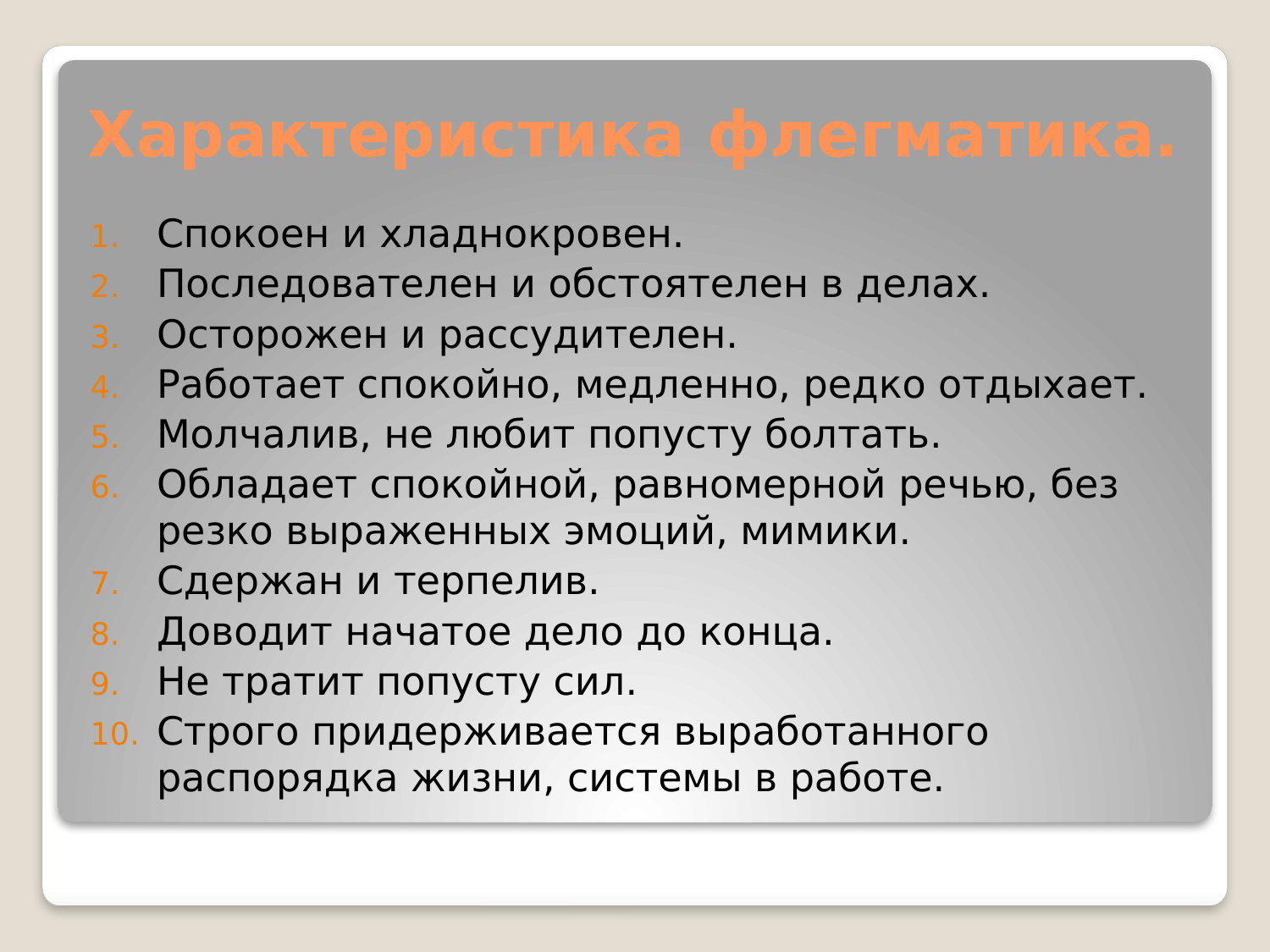

# Характеристика флегматика.
Спокоен и хладнокровен.
Последователен и обстоятелен в делах.
Осторожен и рассудителен.
Работает спокойно, медленно, редко отдыхает.
Молчалив, не любит попусту болтать.
Обладает спокойной, равномерной речью, без резко выраженных эмоций, мимики.
Сдержан и терпелив.
Доводит начатое дело до конца.
Не тратит попусту сил.
Строго придерживается выработанного распорядка жизни, системы в работе.